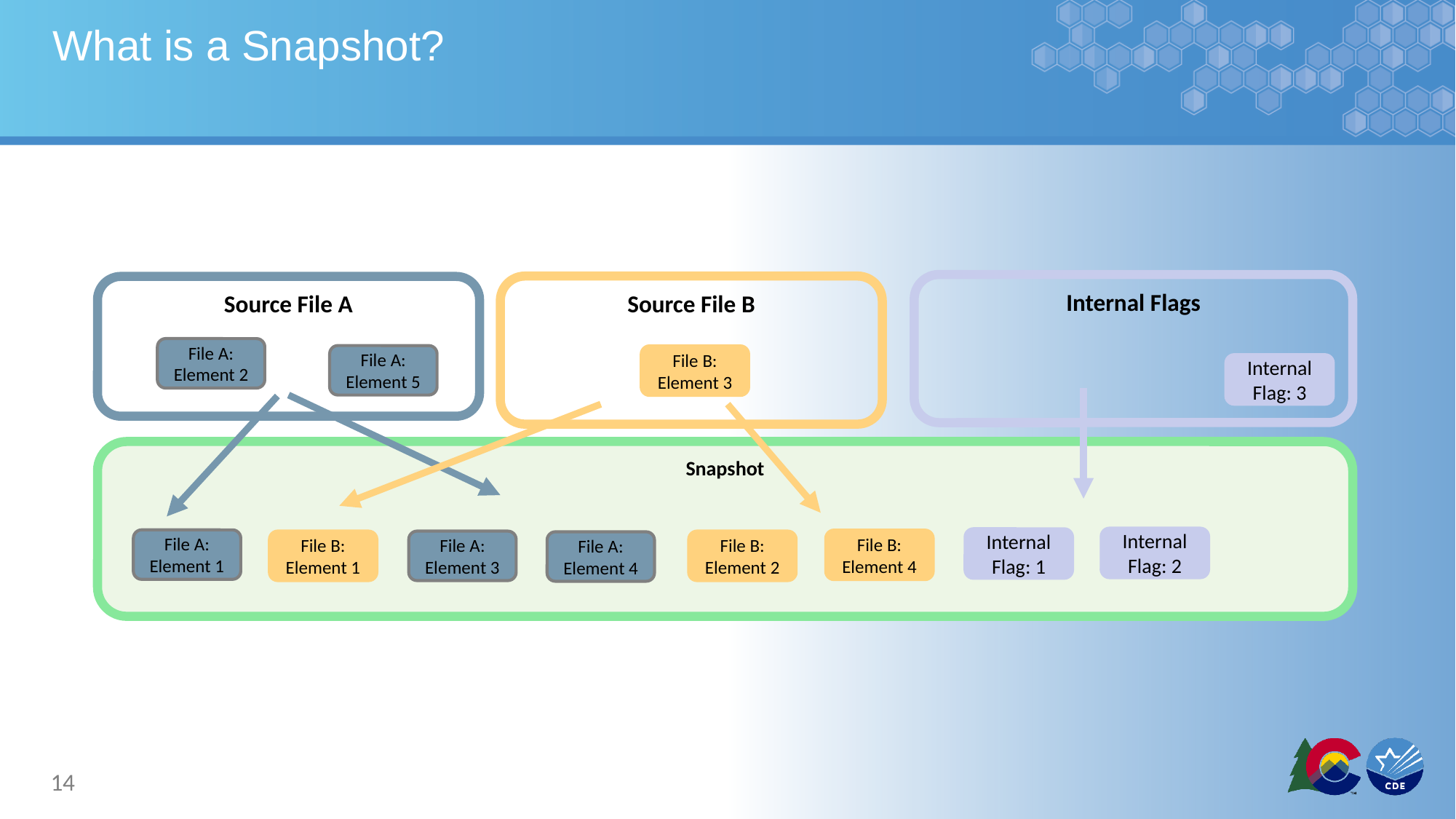

# What is a Snapshot?
Internal Flags
Source File B
Source File A
File A: Element 2
File A: Element 5
File B: Element 3
Internal Flag: 3
Snapshot
Internal Flag: 2
Internal Flag: 1
File A: Element 1
File B: Element 4
File B: Element 1
File A: Element 3
File B: Element 2
File A: Element 4
14